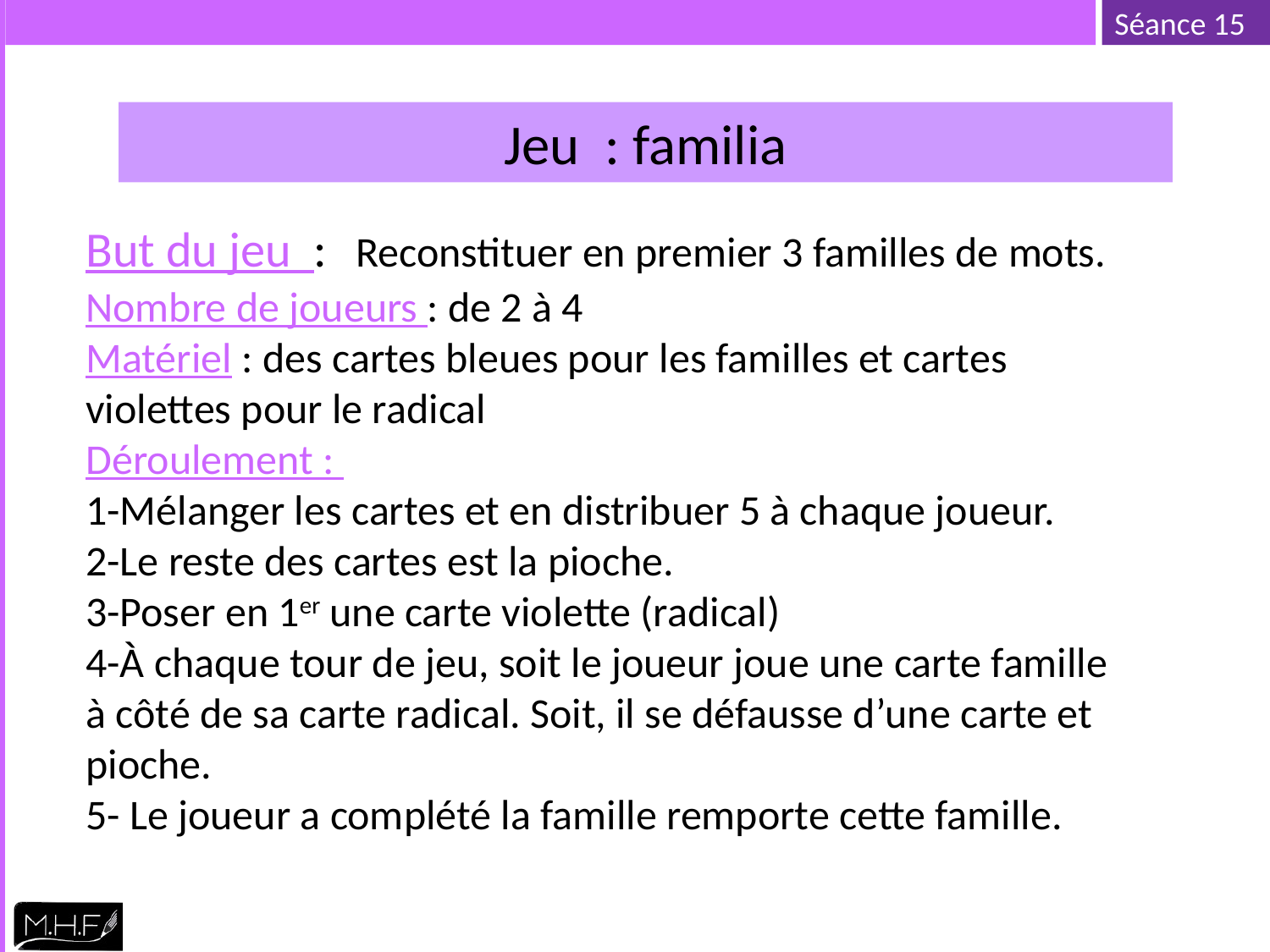

Jeu  : familia
But du jeu  :  Reconstituer en premier 3 familles de mots.
Nombre de joueurs : de 2 à 4
Matériel : des cartes bleues pour les familles et cartes violettes pour le radical
Déroulement :
1-Mélanger les cartes et en distribuer 5 à chaque joueur.
2-Le reste des cartes est la pioche.
3-Poser en 1er une carte violette (radical)
4-À chaque tour de jeu, soit le joueur joue une carte famille à côté de sa carte radical. Soit, il se défausse d’une carte et pioche.
5- Le joueur a complété la famille remporte cette famille.